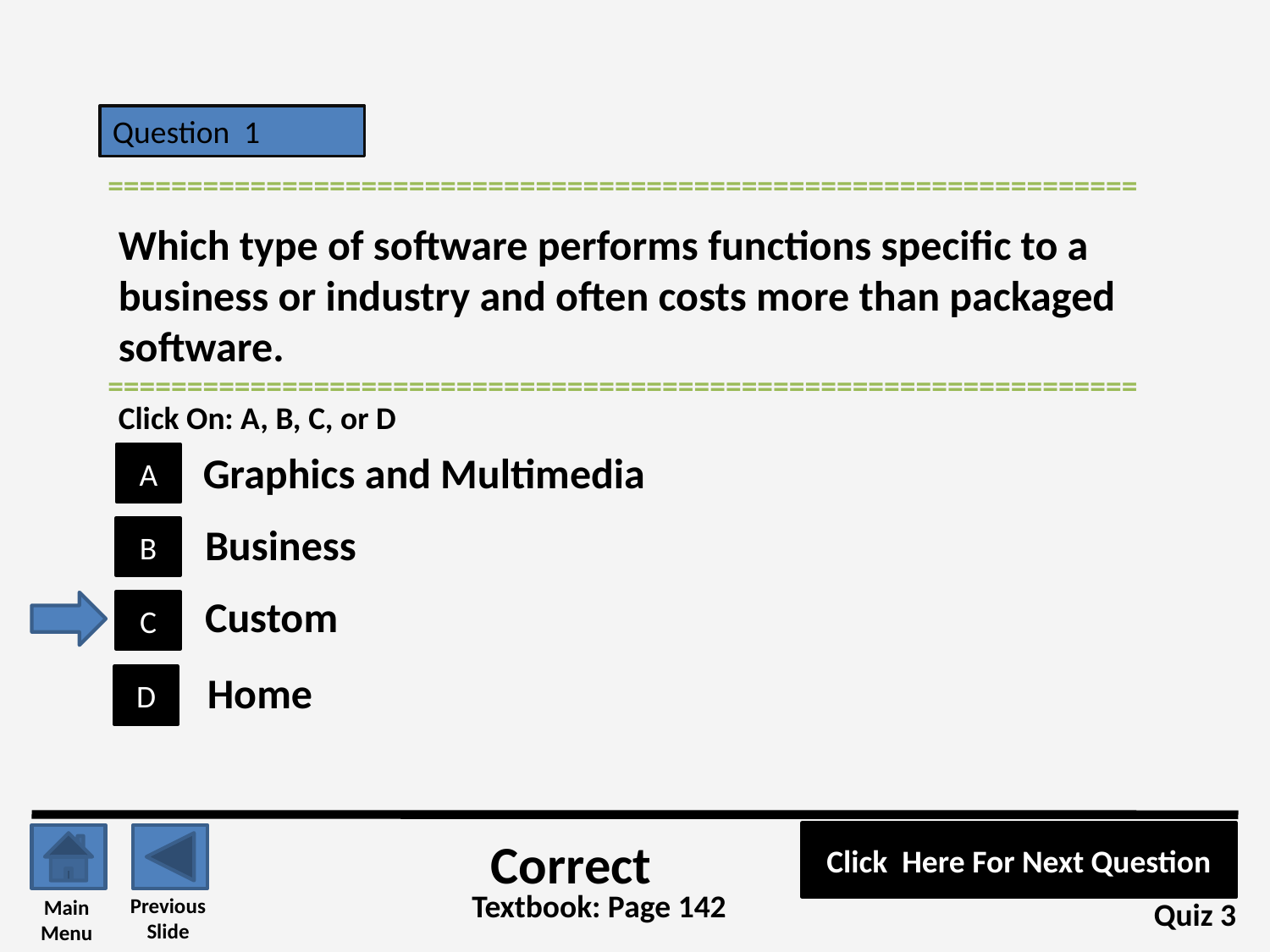

Question  1
=================================================================
Which type of software performs functions specific to a business or industry and often costs more than packaged software.
=================================================================
Click On: A, B, C, or D

Graphics and Multimedia
A
Business
B

Custom
C

Home
D
Click  Here For Next Question

Correct
Textbook: Page 142
Previous
Slide
Main
Menu
Quiz 3